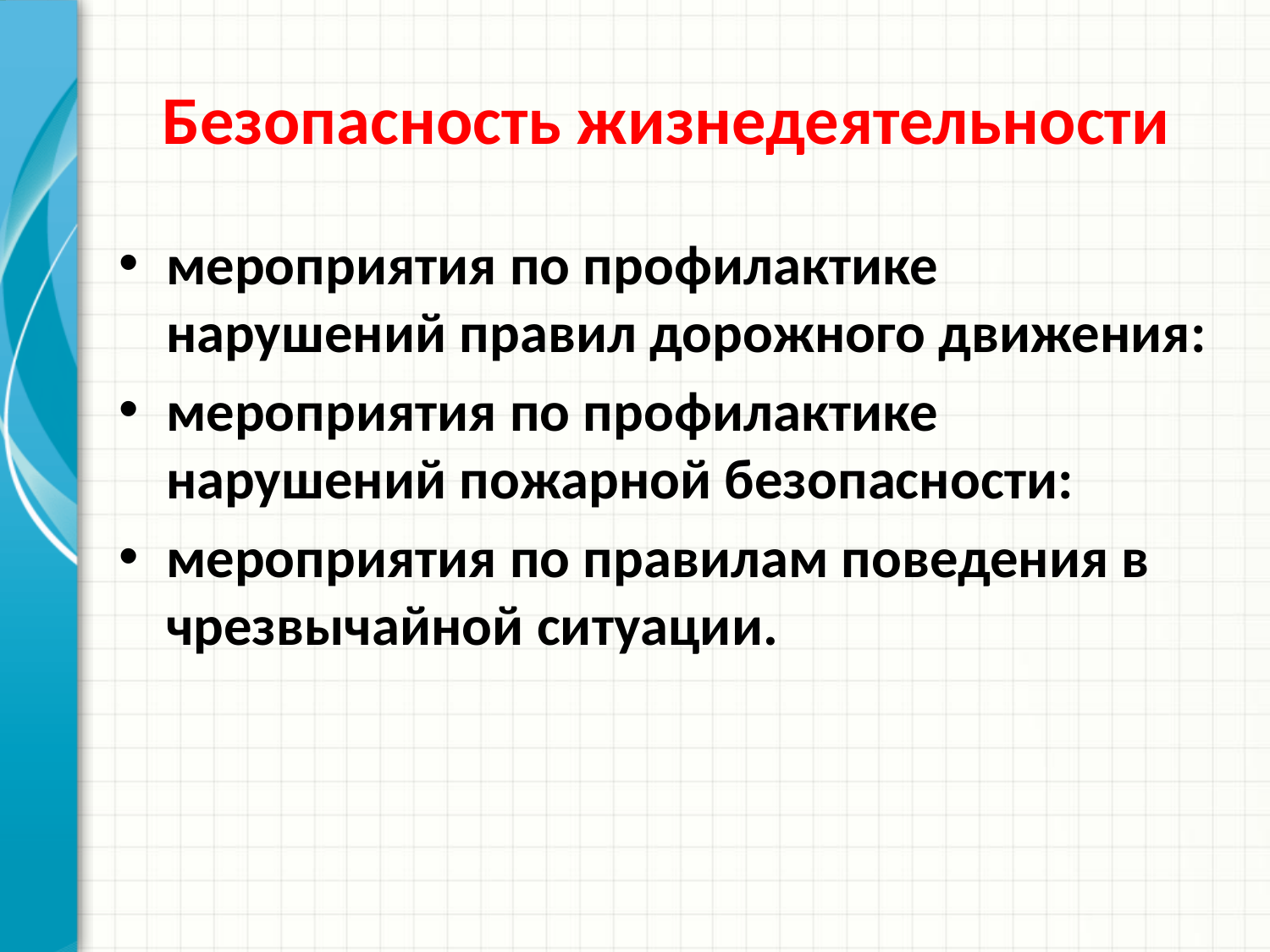

# Безопасность жизнедеятельности
мероприятия по профилактике нарушений правил дорожного движения:
мероприятия по профилактике нарушений пожарной безопасности:
мероприятия по правилам поведения в чрезвычайной ситуации.